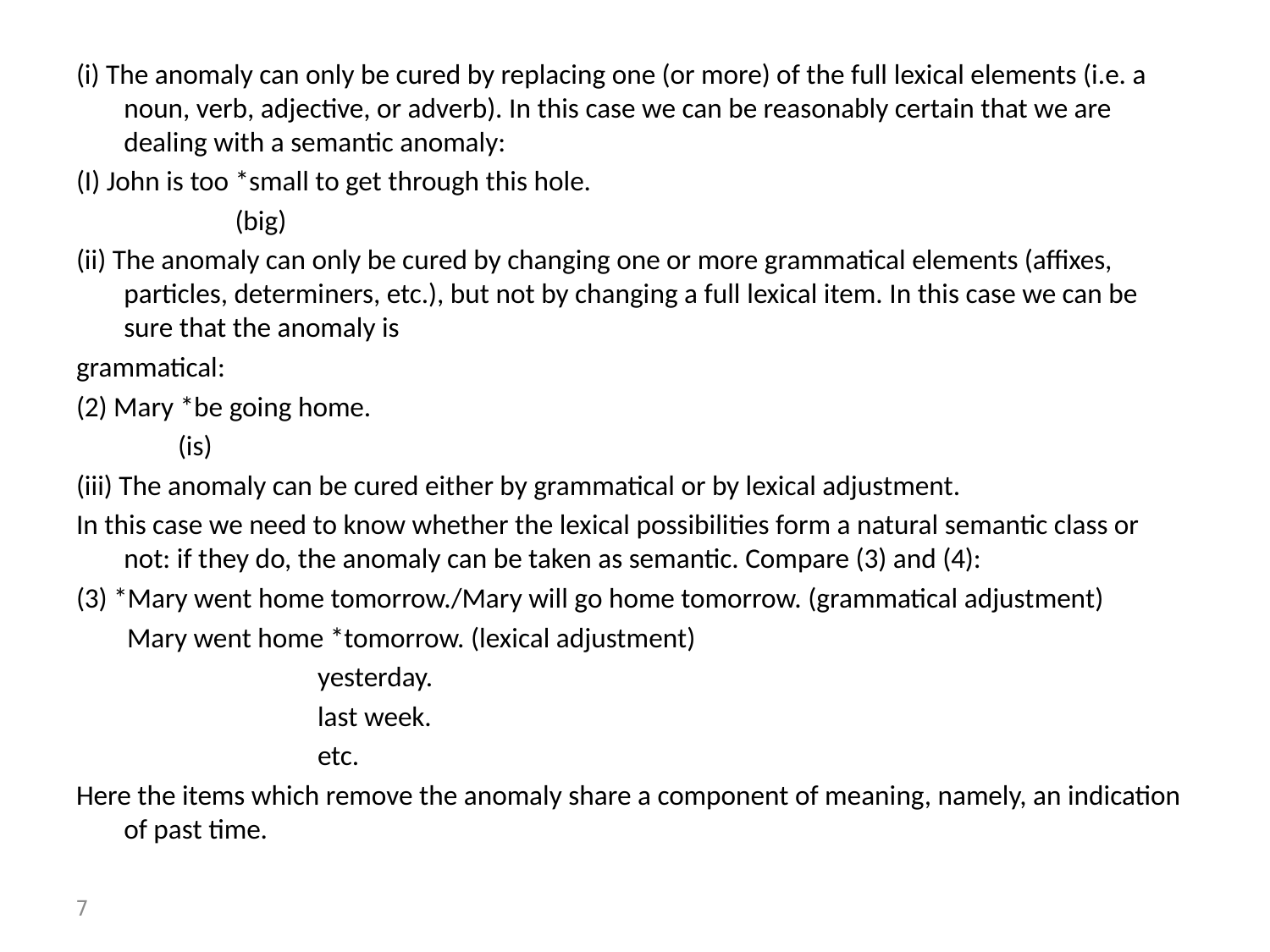

(i) The anomaly can only be cured by replacing one (or more) of the full lexical elements (i.e. a noun, verb, adjective, or adverb). In this case we can be reasonably certain that we are dealing with a semantic anomaly:
(I) John is too *small to get through this hole.
                         (big)
(ii) The anomaly can only be cured by changing one or more grammatical elements (affixes, particles, determiners, etc.), but not by changing a full lexical item. In this case we can be sure that the anomaly is
grammatical:
(2) Mary *be going home.
                (is)
(iii) The anomaly can be cured either by grammatical or by lexical adjustment.
In this case we need to know whether the lexical possibilities form a natural semantic class or not: if they do, the anomaly can be taken as semantic. Compare (3) and (4):
(3) *Mary went home tomorrow./Mary will go home tomorrow. (grammatical adjustment)
        Mary went home *tomorrow. (lexical adjustment)
                                      yesterday.
                                      last week.
                                      etc.
Here the items which remove the anomaly share a component of meaning, namely, an indication of past time.

7